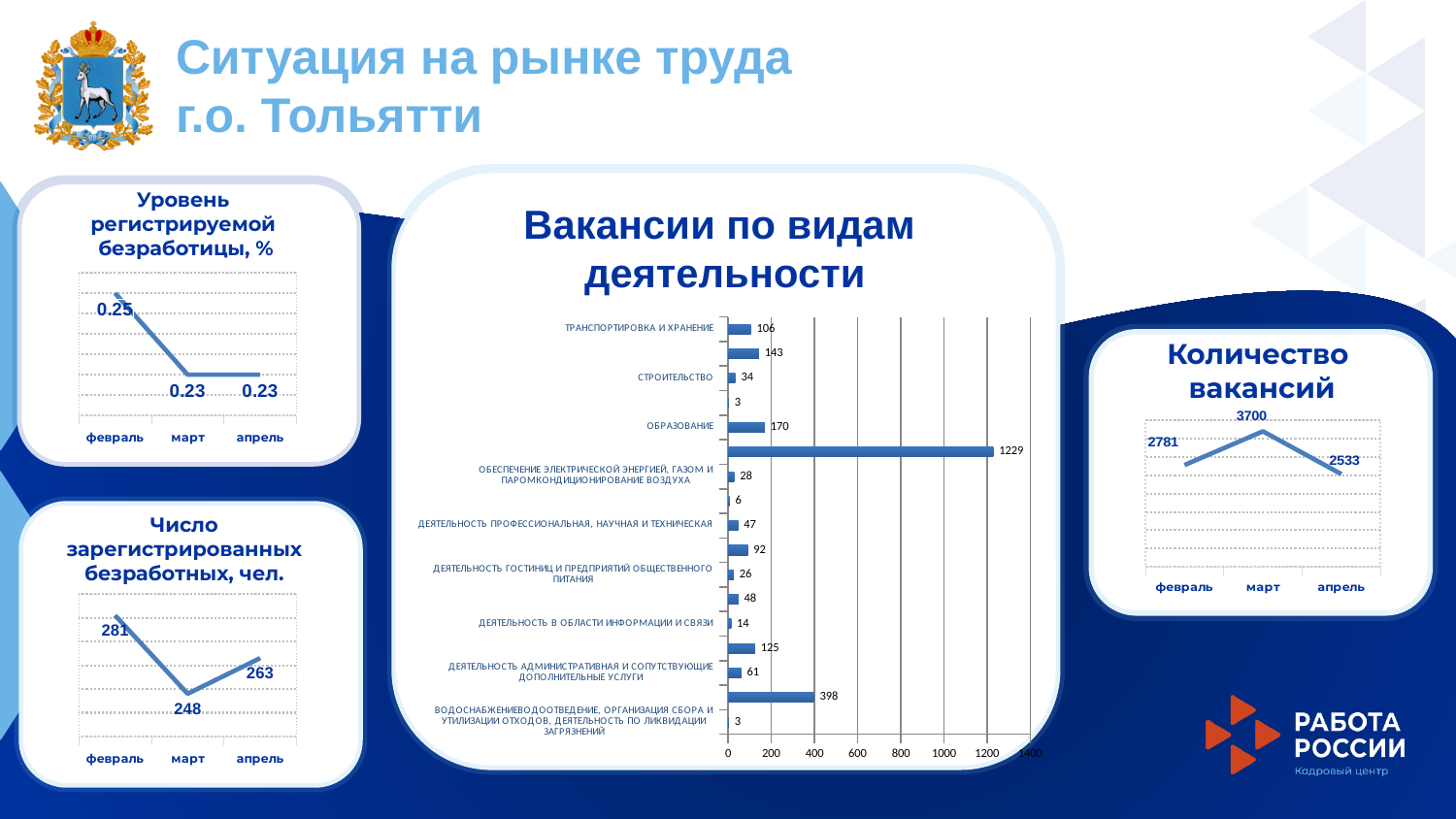

Ситуация на рынке труда
г.о. Тольятти

Уровень
регистрируемой
безработицы, %
Вакансии по видам
деятельности

### Chart

| Category | Уровень |
|---|---|
| февраль | 0.25 |
| март | 0.23 |
| апрель | 0.23 |

### Chart

| Category | Вакансии |
|---|---|
| ВОДОСНАБЖЕНИЕВОДООТВЕДЕНИЕ, ОРГАНИЗАЦИЯ СБОРА И УТИЛИЗАЦИИ ОТХОДОВ, ДЕЯТЕЛЬНОСТЬ ПО ЛИКВИДАЦИИ ЗАГРЯЗНЕНИЙ | 3.0 |
| ГОСУДАРСТВЕННОЕ УПРАВЛЕНИЕ И ОБЕСПЕЧЕНИЕ ВОЕННОЙ БЕЗОПАСНОСТИСОЦИАЛЬНОЕ ОБЕСПЕЧЕНИЕ | 398.0 |
| ДЕЯТЕЛЬНОСТЬ АДМИНИСТРАТИВНАЯ И СОПУТСТВУЮЩИЕ ДОПОЛНИТЕЛЬНЫЕ УСЛУГИ | 61.0 |
| ДЕЯТЕЛЬНОСТЬ В ОБЛАСТИ ЗДРАВООХРАНЕНИЯ И СОЦИАЛЬНЫХ УСЛУГ | 125.0 |
| ДЕЯТЕЛЬНОСТЬ В ОБЛАСТИ ИНФОРМАЦИИ И СВЯЗИ | 14.0 |
| ДЕЯТЕЛЬНОСТЬ В ОБЛАСТИ КУЛЬТУРЫ, СПОРТА, ОРГАНИЗАЦИИ ДОСУГА И РАЗВЛЕЧЕНИЙ | 48.0 |
| ДЕЯТЕЛЬНОСТЬ ГОСТИНИЦ И ПРЕДПРИЯТИЙ ОБЩЕСТВЕННОГО ПИТАНИЯ | 26.0 |
| ДЕЯТЕЛЬНОСТЬ ПО ОПЕРАЦИЯМ С НЕДВИЖИМЫМ ИМУЩЕСТВОМ | 92.0 |
| ДЕЯТЕЛЬНОСТЬ ПРОФЕССИОНАЛЬНАЯ, НАУЧНАЯ И ТЕХНИЧЕСКАЯ | 47.0 |
| ДЕЯТЕЛЬНОСТЬ ФИНАНСОВАЯ И СТРАХОВАЯ | 6.0 |
| ОБЕСПЕЧЕНИЕ ЭЛЕКТРИЧЕСКОЙ ЭНЕРГИЕЙ, ГАЗОМ И ПАРОМКОНДИЦИОНИРОВАНИЕ ВОЗДУХА | 28.0 |
| ОБРАБАТЫВАЮЩИЕ ПРОИЗВОДСТВА | 1229.0 |
| ОБРАЗОВАНИЕ | 170.0 |
| СЕЛЬСКОЕ, ЛЕСНОЕ ХОЗЯЙСТВО, ОХОТА, РЫБОЛОВСТВО И РЫБОВОДСТВО | 3.0 |
| СТРОИТЕЛЬСТВО | 34.0 |
| ТОРГОВЛЯ ОПТОВАЯ И РОЗНИЧНАЯРЕМОНТ АВТОТРАНСПОРТНЫХ СРЕДСТВ И МОТОЦИКЛОВ | 143.0 |
| ТРАНСПОРТИРОВКА И ХРАНЕНИЕ | 106.0 |
Количество
вакансий

### Chart

| Category | Ряд 1 |
|---|---|
| февраль | 2781.0 |
| март | 3700.0 |
| апрель | 2533.0 |
Число
зарегистрированных
безработных, чел.

### Chart

| Category | Ряд 1 |
|---|---|
| февраль | 281.0 |
| март | 248.0 |
| апрель | 263.0 |